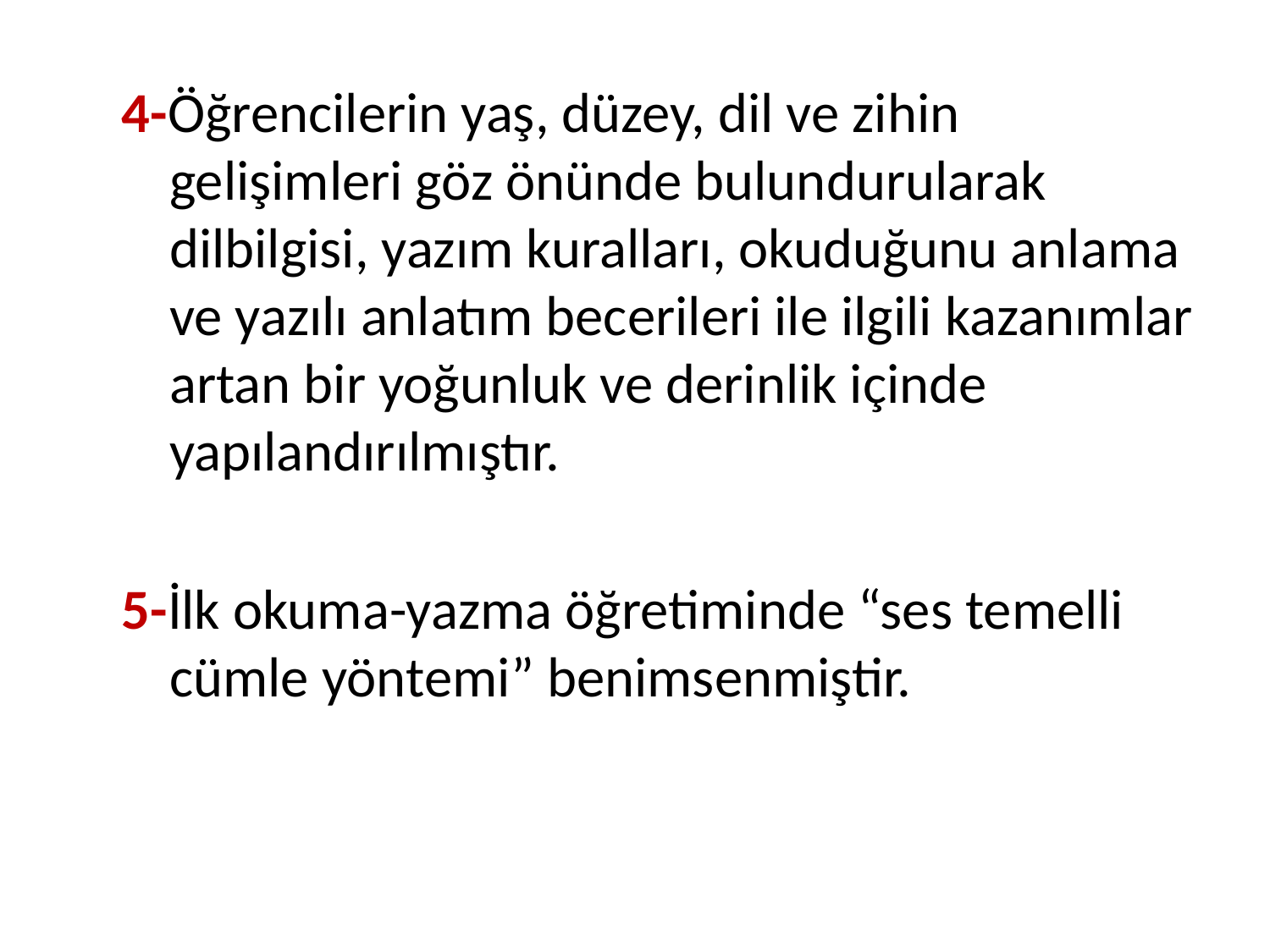

4-Öğrencilerin yaş, düzey, dil ve zihin gelişimleri göz önünde bulundurularak dilbilgisi, yazım kuralları, okuduğunu anlama ve yazılı anlatım becerileri ile ilgili kazanımlar artan bir yoğunluk ve derinlik içinde yapılandırılmıştır.

5-İlk okuma-yazma öğretiminde “ses temelli cümle yöntemi” benimsenmiştir.